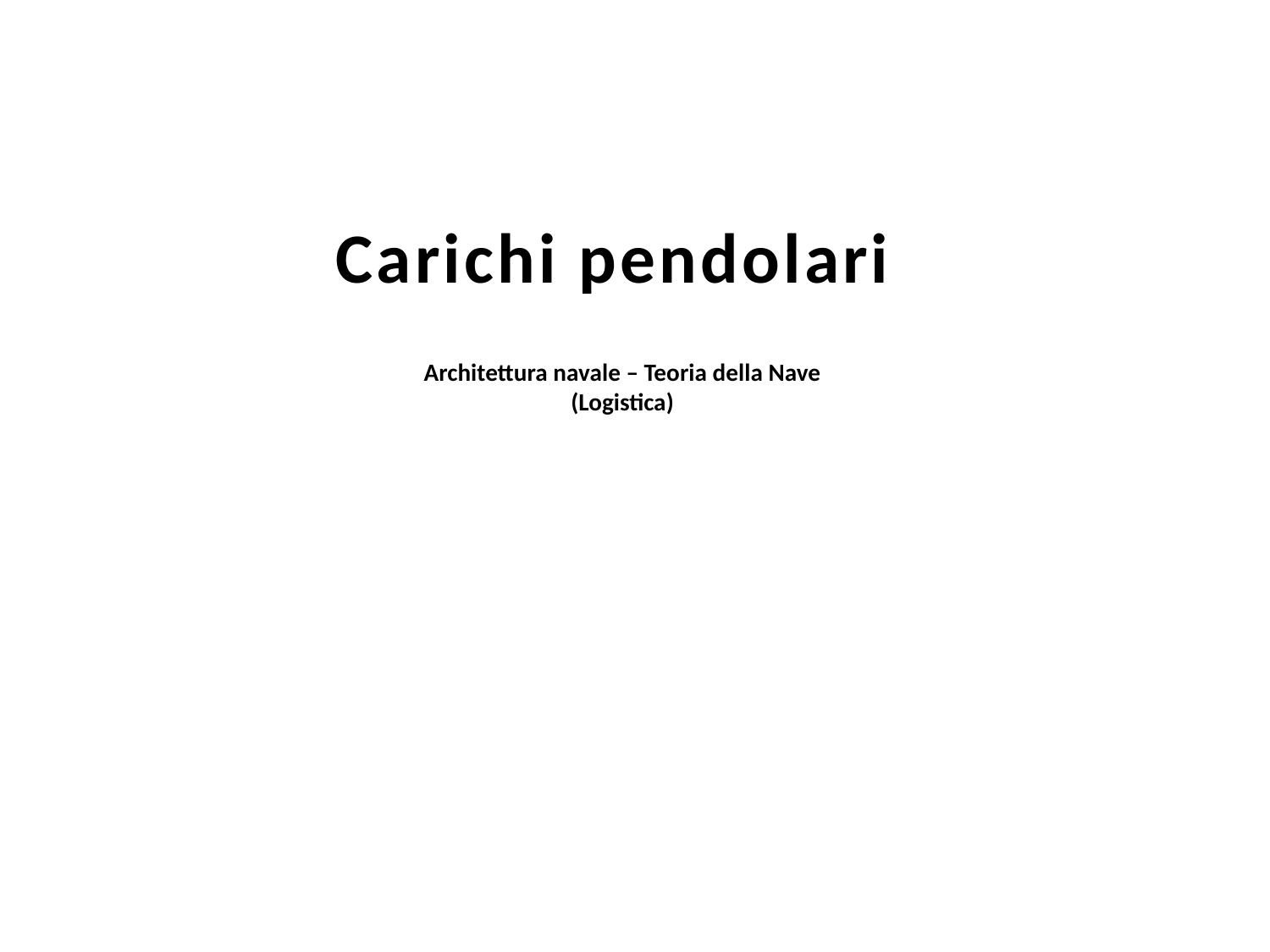

Carichi pendolari

Architettura navale – Teoria della Nave
(Logistica)